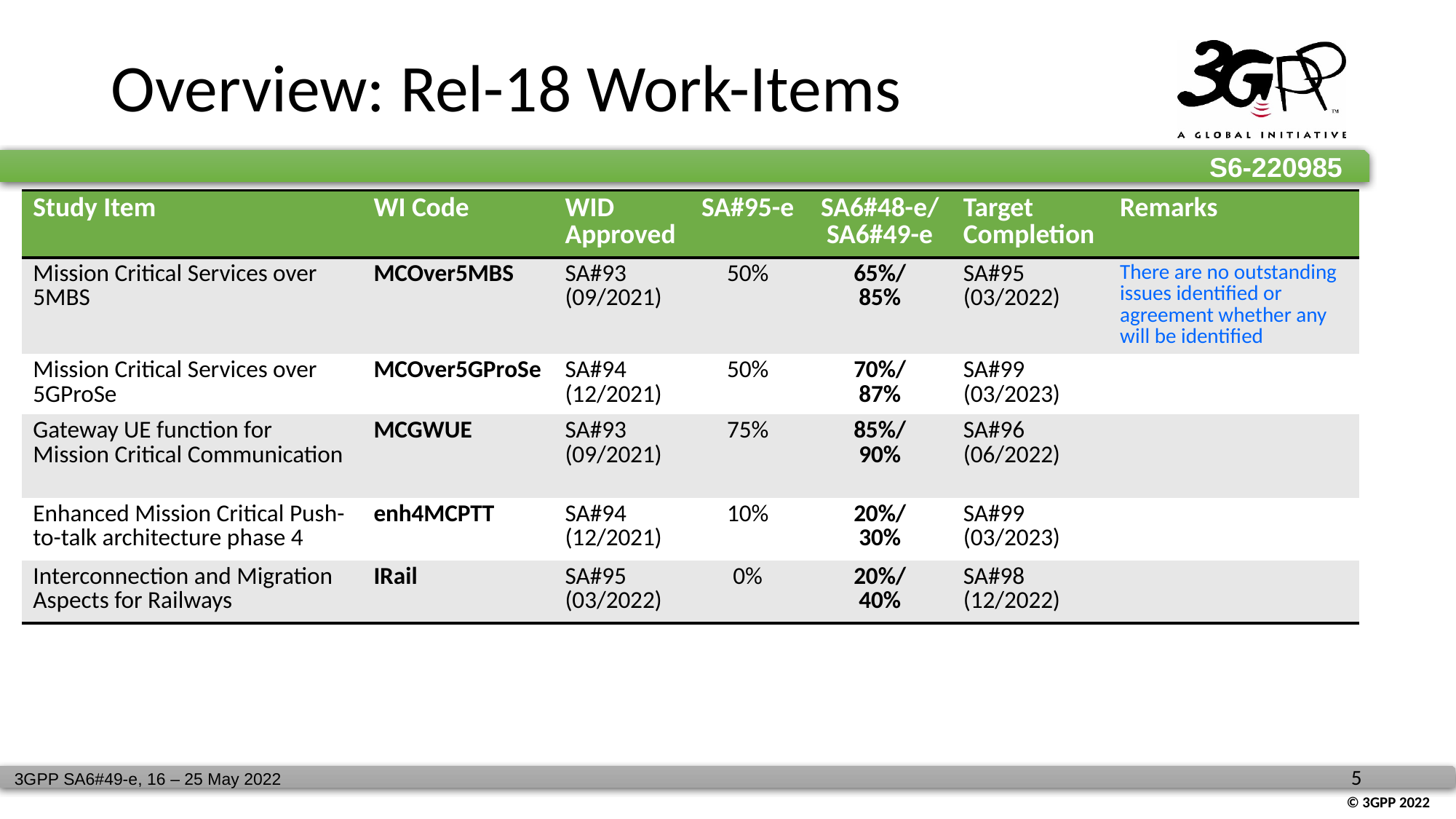

# Overview: Rel-18 Work-Items
| Study Item | WI Code | WID Approved | SA#95-e | SA6#48-e/ SA6#49-e | Target Completion | Remarks |
| --- | --- | --- | --- | --- | --- | --- |
| Mission Critical Services over 5MBS | MCOver5MBS | SA#93 (09/2021) | 50% | 65%/ 85% | SA#95 (03/2022) | There are no outstanding issues identified or agreement whether any will be identified |
| Mission Critical Services over 5GProSe | MCOver5GProSe | SA#94 (12/2021) | 50% | 70%/ 87% | SA#99 (03/2023) |  |
| Gateway UE function for Mission Critical Communication | MCGWUE | SA#93 (09/2021) | 75% | 85%/ 90% | SA#96 (06/2022) |  |
| Enhanced Mission Critical Push-to-talk architecture phase 4 | enh4MCPTT | SA#94 (12/2021) | 10% | 20%/ 30% | SA#99 (03/2023) |  |
| Interconnection and Migration Aspects for Railways | IRail | SA#95 (03/2022) | 0% | 20%/ 40% | SA#98 (12/2022) |  |